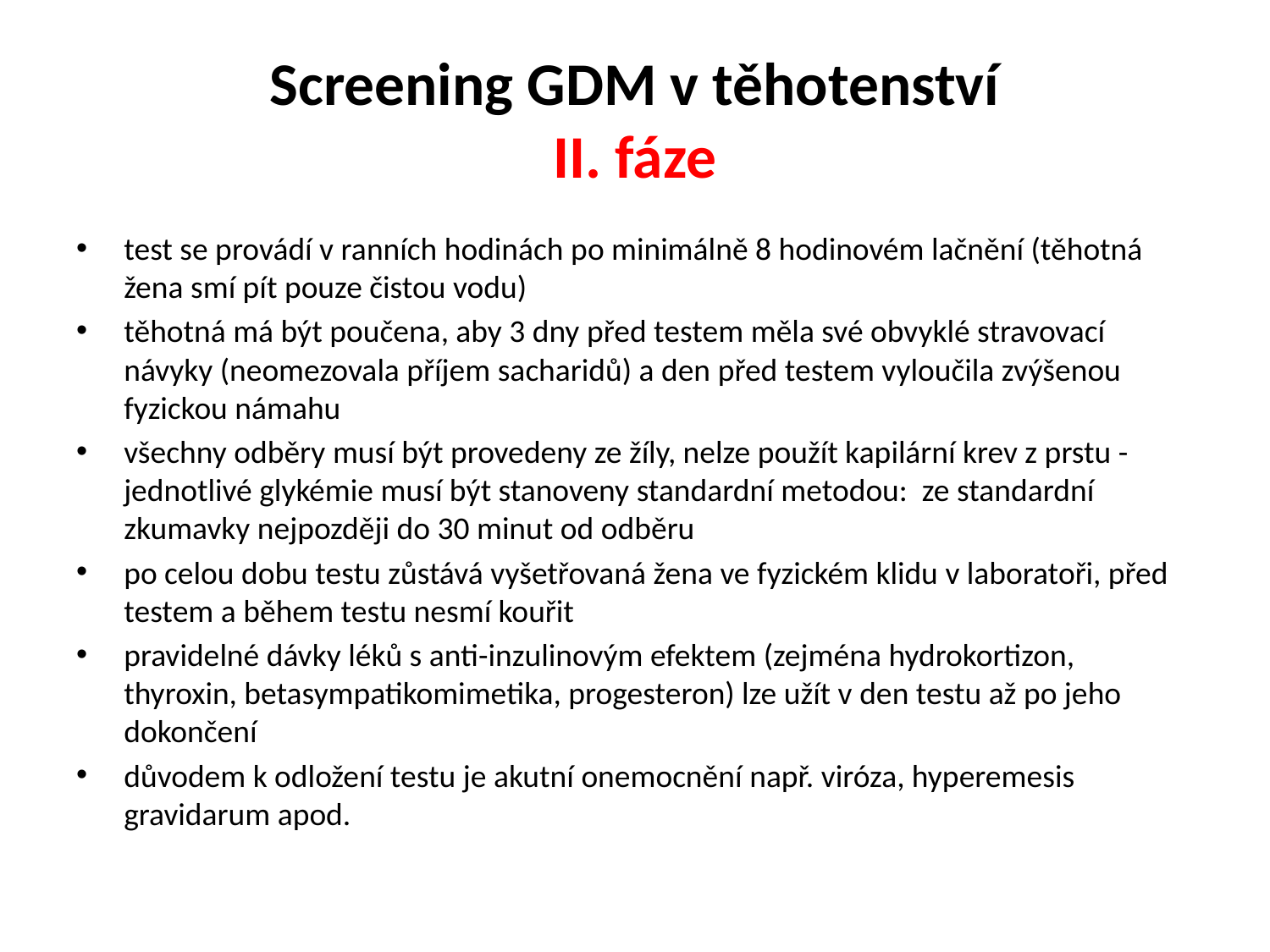

# Screening GDM v těhotenství II. fáze
test se provádí v ranních hodinách po minimálně 8 hodinovém lačnění (těhotná žena smí pít pouze čistou vodu)
těhotná má být poučena, aby 3 dny před testem měla své obvyklé stravovací návyky (neomezovala příjem sacharidů) a den před testem vyloučila zvýšenou fyzickou námahu
všechny odběry musí být provedeny ze žíly, nelze použít kapilární krev z prstu - jednotlivé glykémie musí být stanoveny standardní metodou:  ze standardní zkumavky nejpozději do 30 minut od odběru
po celou dobu testu zůstává vyšetřovaná žena ve fyzickém klidu v laboratoři, před testem a během testu nesmí kouřit
pravidelné dávky léků s anti-inzulinovým efektem (zejména hydrokortizon, thyroxin, betasympatikomimetika, progesteron) lze užít v den testu až po jeho dokončení
důvodem k odložení testu je akutní onemocnění např. viróza, hyperemesis gravidarum apod.